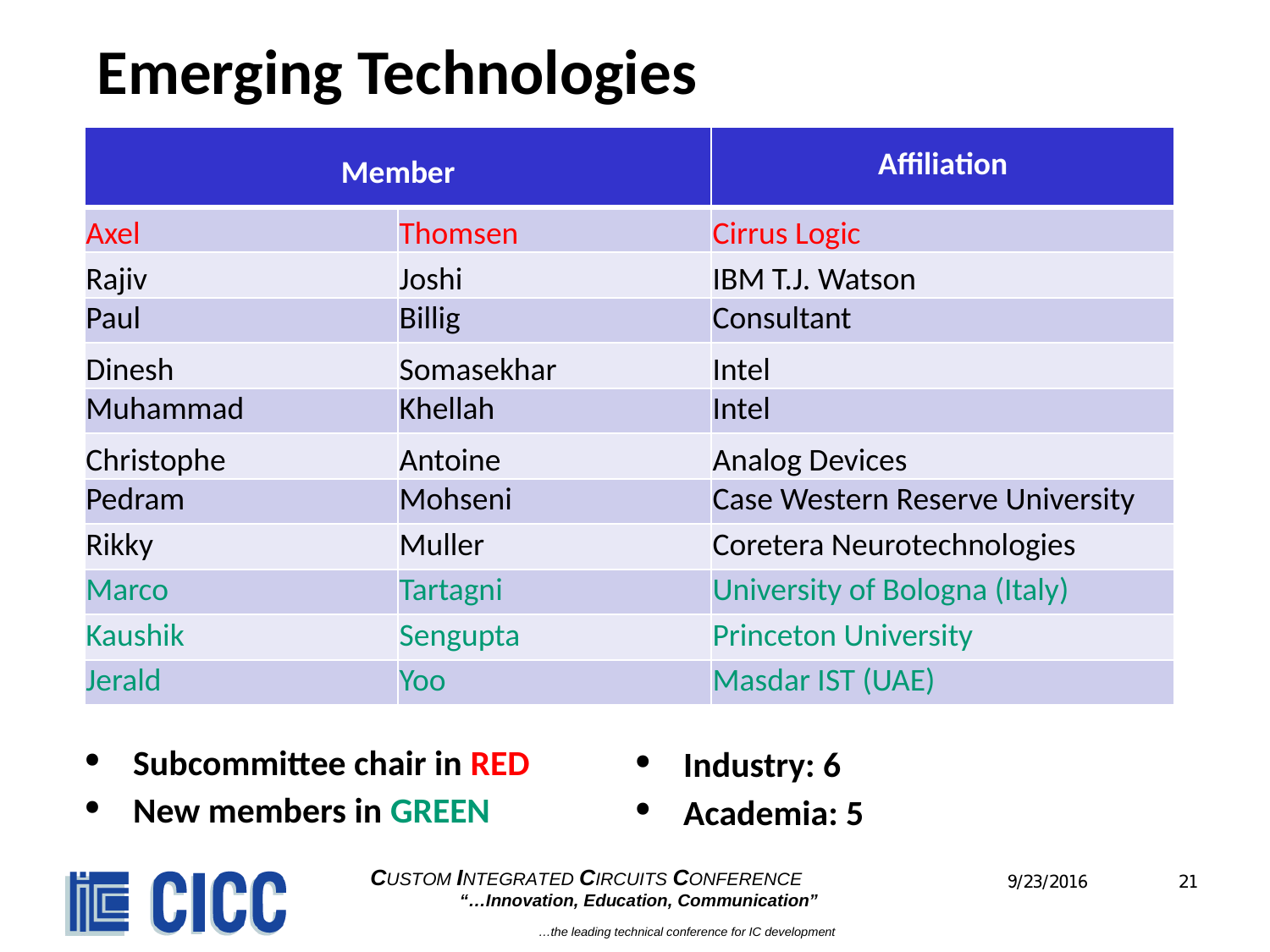

# Emerging Technologies
| Member |  | Affiliation |
| --- | --- | --- |
| Axel | Thomsen | Cirrus Logic |
| Rajiv | Joshi | IBM T.J. Watson |
| Paul | Billig | Consultant |
| Dinesh | Somasekhar | Intel |
| Muhammad | Khellah | Intel |
| Christophe | Antoine | Analog Devices |
| Pedram | Mohseni | Case Western Reserve University |
| Rikky | Muller | Coretera Neurotechnologies |
| Marco | Tartagni | University of Bologna (Italy) |
| Kaushik | Sengupta | Princeton University |
| Jerald | Yoo | Masdar IST (UAE) |
Subcommittee chair in RED
New members in GREEN
Industry: 6
Academia: 5